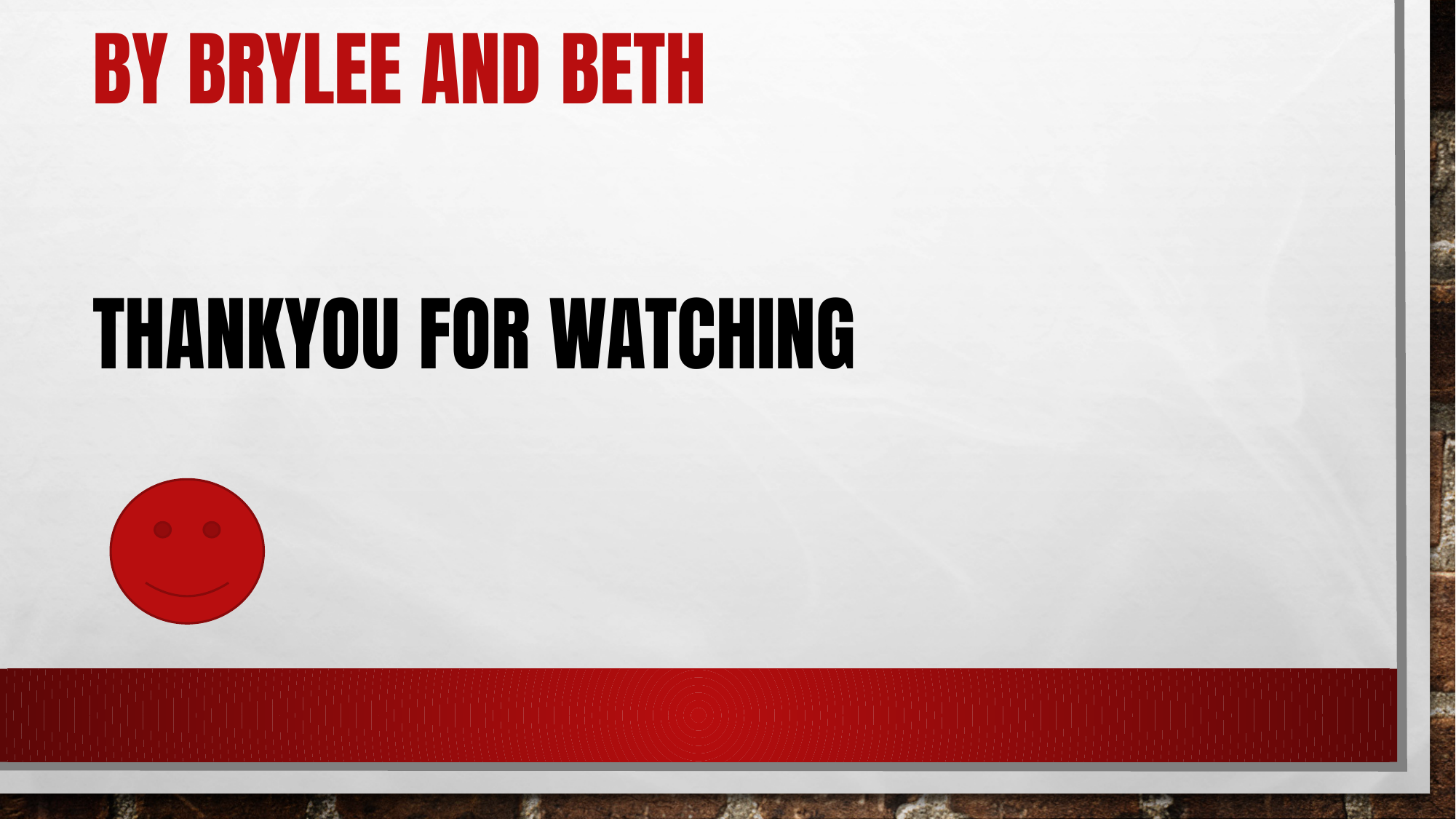

# By Brylee and beth tHANKYOU FOR WATCHING